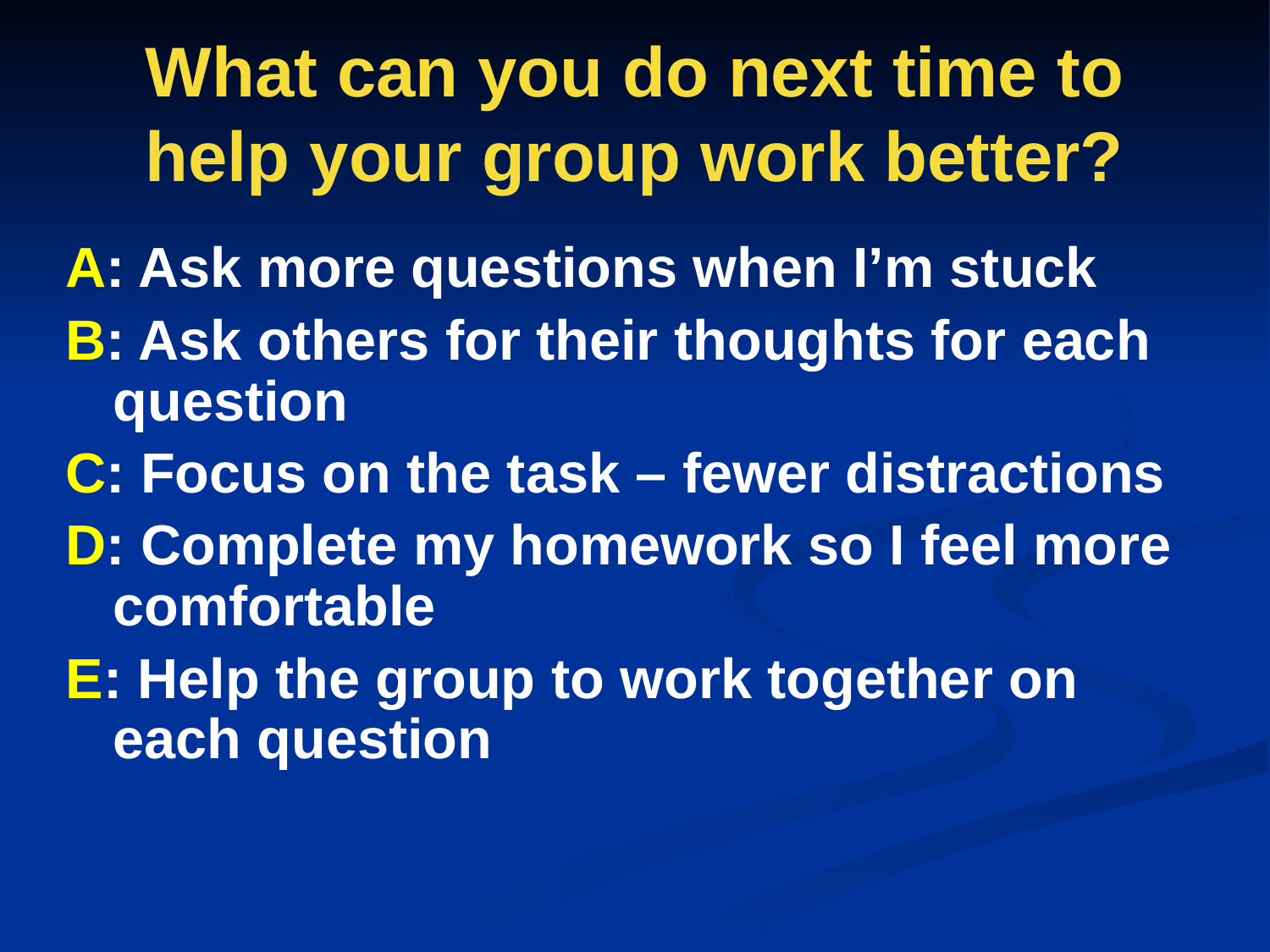

# What can you do next time to help your group work better?
A: Ask more questions when I’m stuck
B: Ask others for their thoughts for each question
C: Focus on the task – fewer distractions
D: Complete my homework so I feel more comfortable
E: Help the group to work together on each question